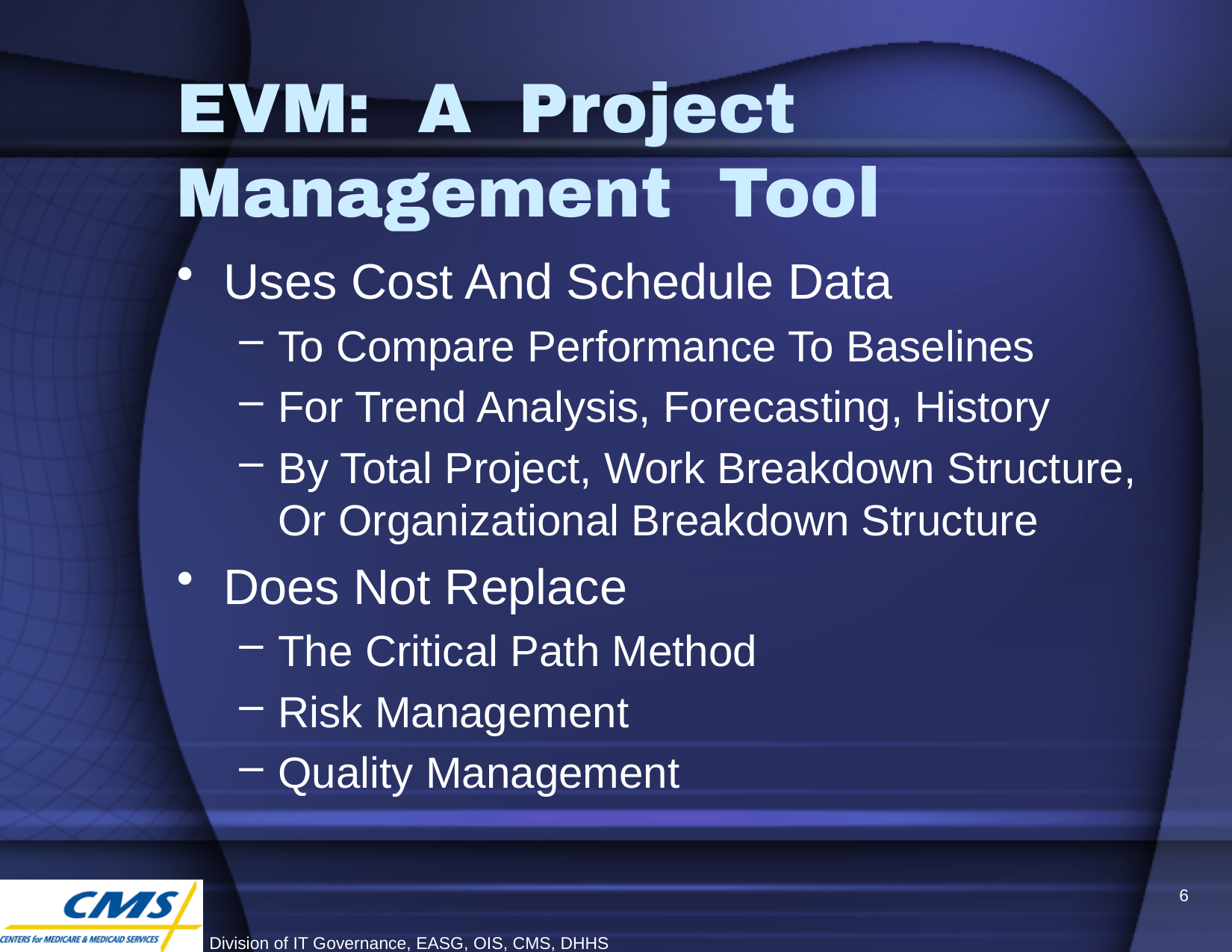

# EVM:  A  Project  Management  Tool
Uses Cost And Schedule Data
To Compare Performance To Baselines
For Trend Analysis, Forecasting, History
By Total Project, Work Breakdown Structure, Or Organizational Breakdown Structure
Does Not Replace
The Critical Path Method
Risk Management
Quality Management
6